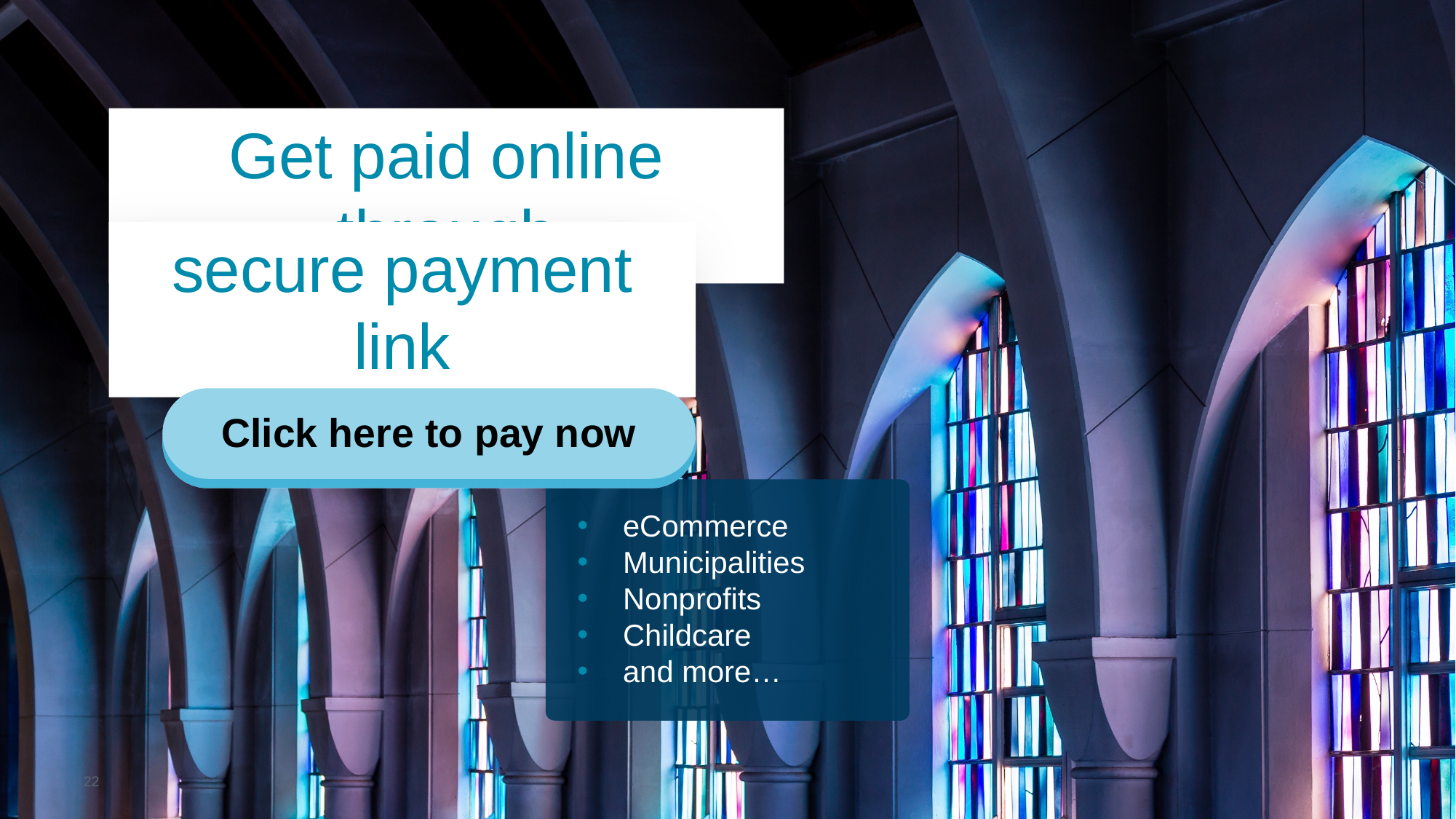

Get paid online through
secure payment link
Click here to pay now
eCommerce
Municipalities
Nonprofits
Childcare
and more…
22